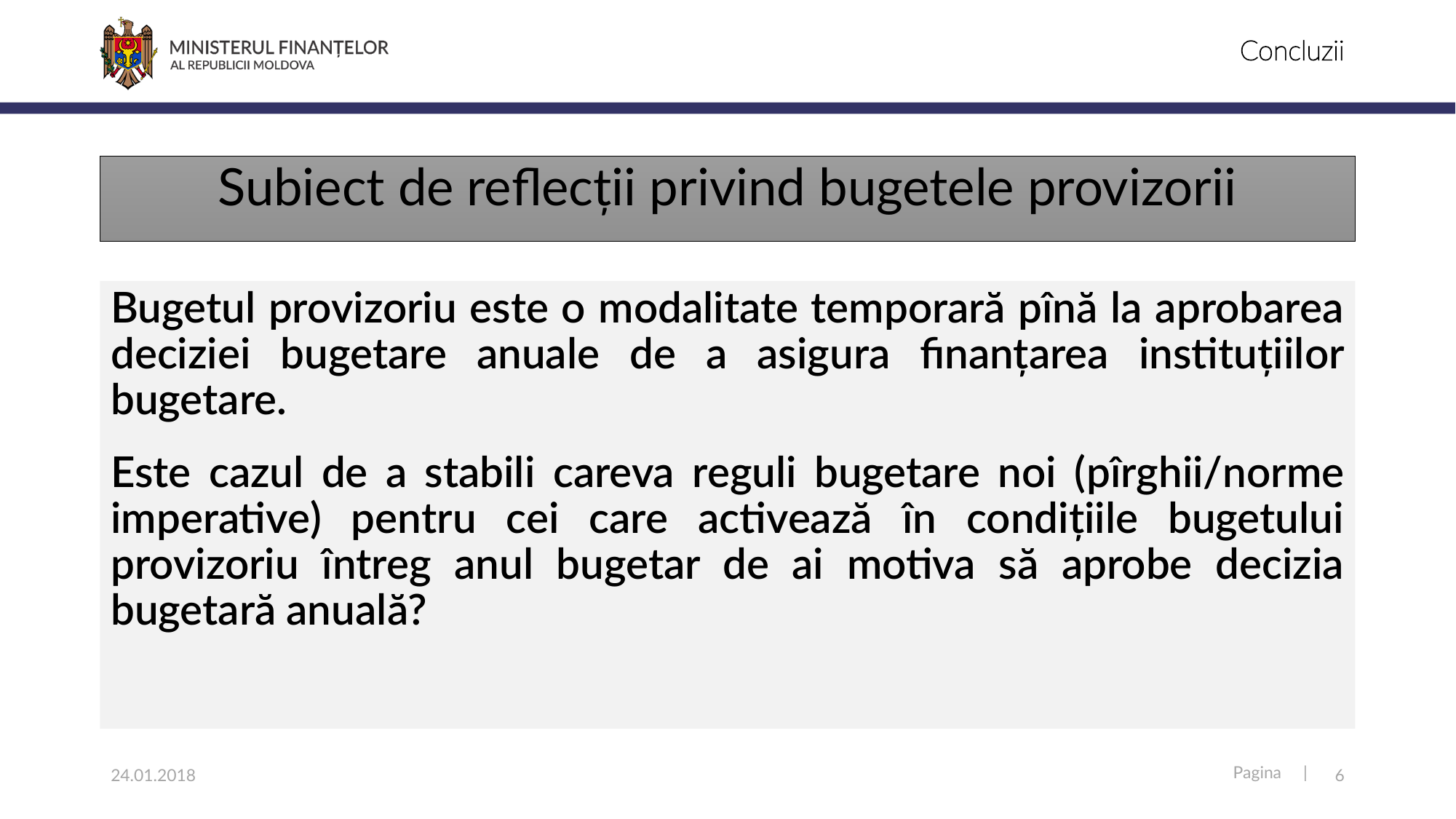

Concluzii
# Subiect de reflecții privind bugetele provizorii
Bugetul provizoriu este o modalitate temporară pînă la aprobarea deciziei bugetare anuale de a asigura finanțarea instituțiilor bugetare.
Este cazul de a stabili careva reguli bugetare noi (pîrghii/norme imperative) pentru cei care activează în condițiile bugetului provizoriu întreg anul bugetar de ai motiva să aprobe decizia bugetară anuală?

24.01.2018
6